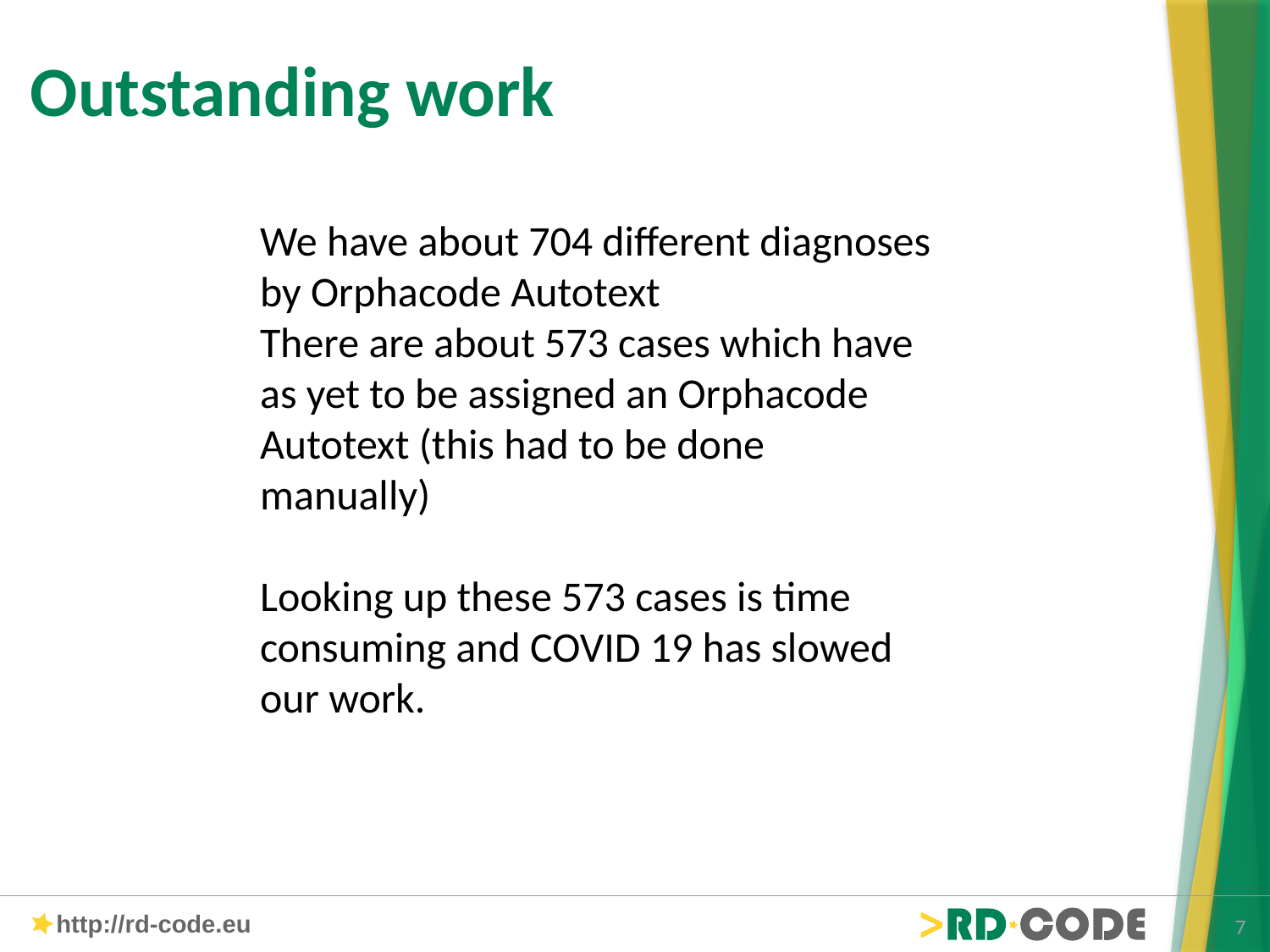

# Outstanding work
We have about 704 different diagnoses by Orphacode Autotext
There are about 573 cases which have as yet to be assigned an Orphacode Autotext (this had to be done manually)

Looking up these 573 cases is time consuming and COVID 19 has slowed our work.
7